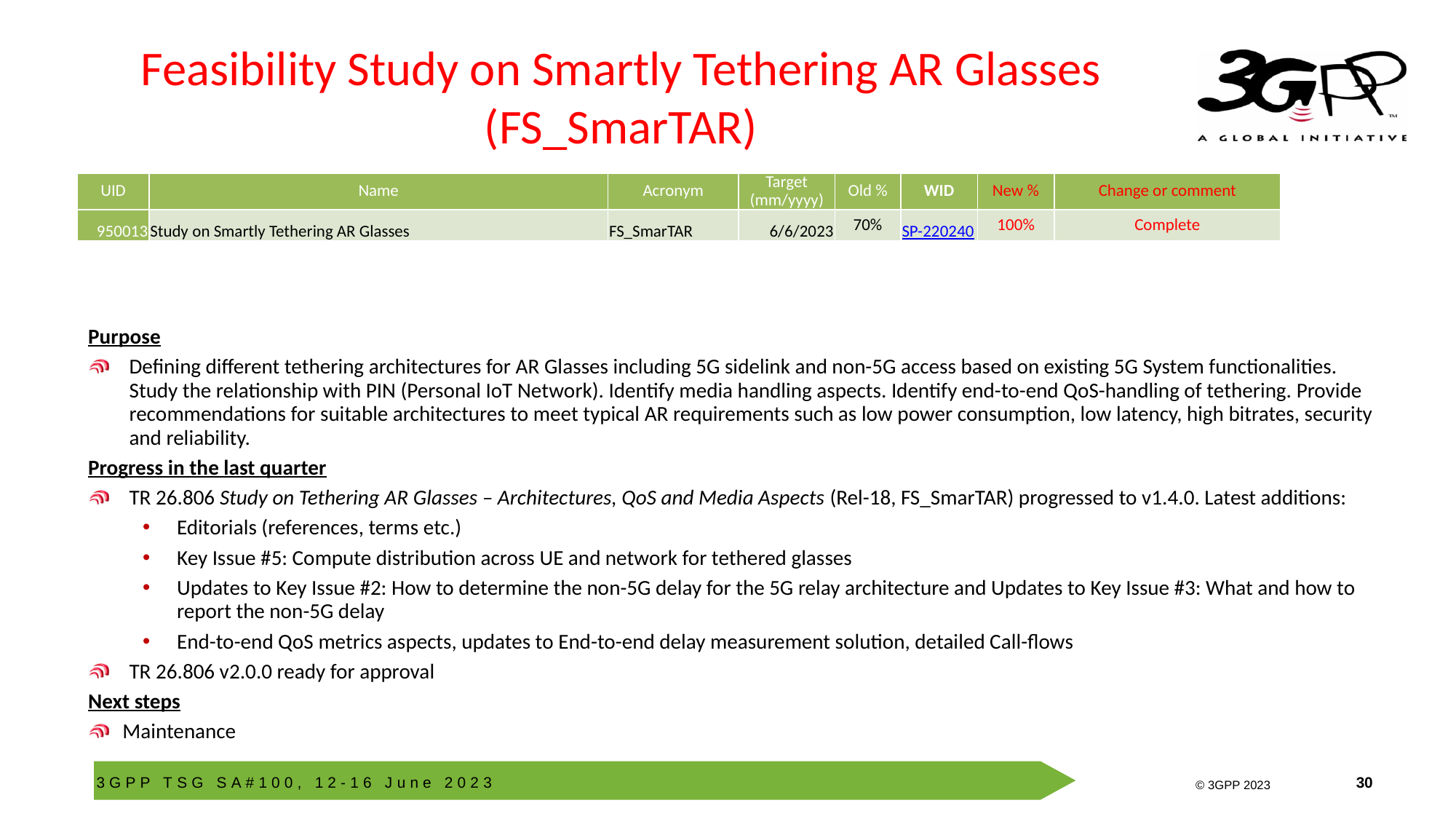

# Feasibility Study on Smartly Tethering AR Glasses (FS_SmarTAR)
| UID | Name | Acronym | Target (mm/yyyy) | Old % | WID | New % | Change or comment |
| --- | --- | --- | --- | --- | --- | --- | --- |
| 950013 | Study on Smartly Tethering AR Glasses | FS\_SmarTAR | 6/6/2023 | 70% | SP-220240 | 100% | Complete |
Purpose
Defining different tethering architectures for AR Glasses including 5G sidelink and non-5G access based on existing 5G System functionalities.  Study the relationship with PIN (Personal IoT Network). Identify media handling aspects. Identify end-to-end QoS-handling of tethering. Provide recommendations for suitable architectures to meet typical AR requirements such as low power consumption, low latency, high bitrates, security and reliability.
Progress in the last quarter
TR 26.806 Study on Tethering AR Glasses – Architectures, QoS and Media Aspects (Rel-18, FS_SmarTAR) progressed to v1.4.0. Latest additions:
Editorials (references, terms etc.)
Key Issue #5: Compute distribution across UE and network for tethered glasses
Updates to Key Issue #2: How to determine the non-5G delay for the 5G relay architecture and Updates to Key Issue #3: What and how to report the non-5G delay
End-to-end QoS metrics aspects, updates to End-to-end delay measurement solution, detailed Call-flows
TR 26.806 v2.0.0 ready for approval
Next steps
Maintenance